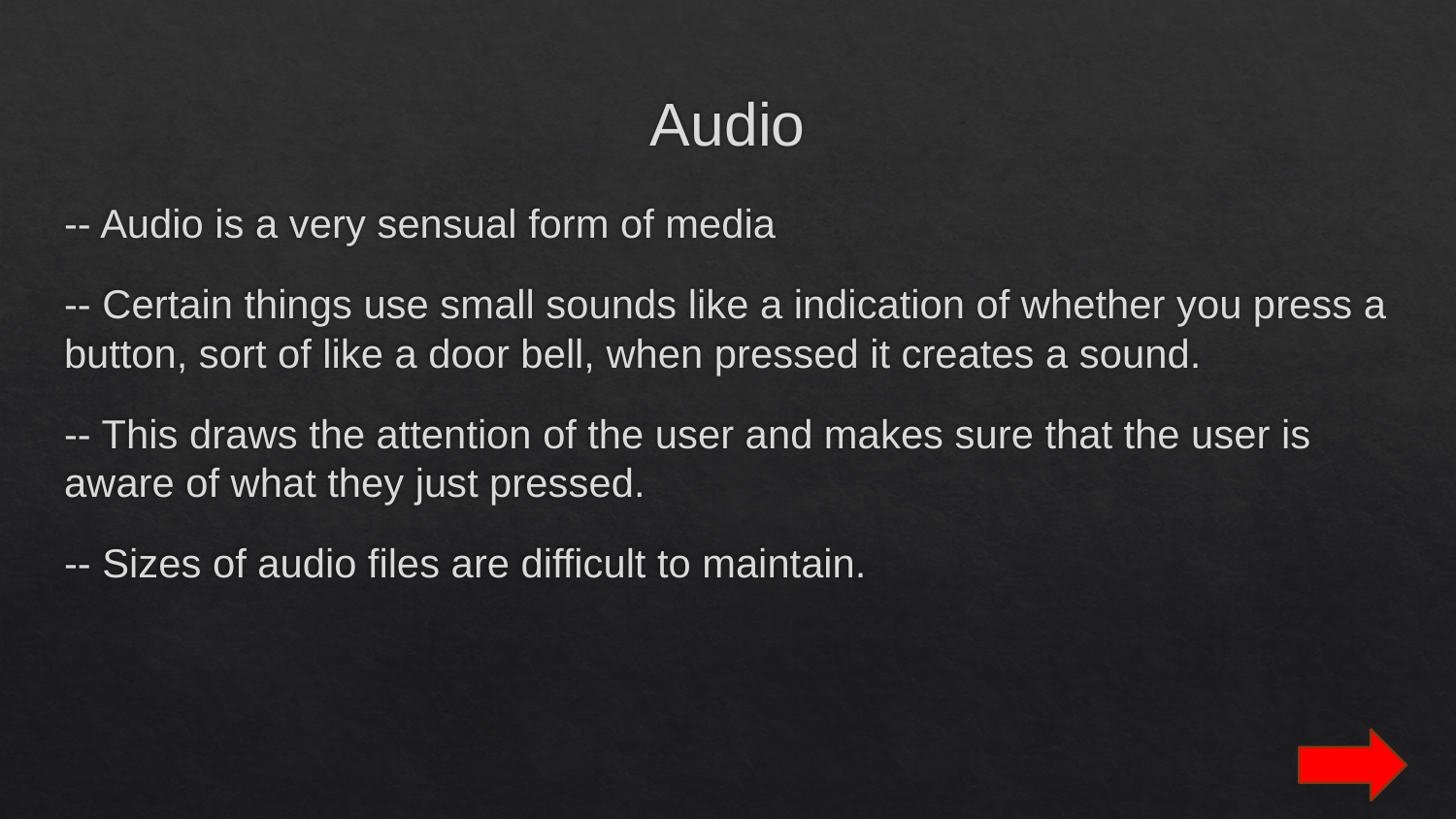

# Audio
-- Audio is a very sensual form of media
-- Certain things use small sounds like a indication of whether you press a button, sort of like a door bell, when pressed it creates a sound.
-- This draws the attention of the user and makes sure that the user is aware of what they just pressed.
-- Sizes of audio files are difficult to maintain.